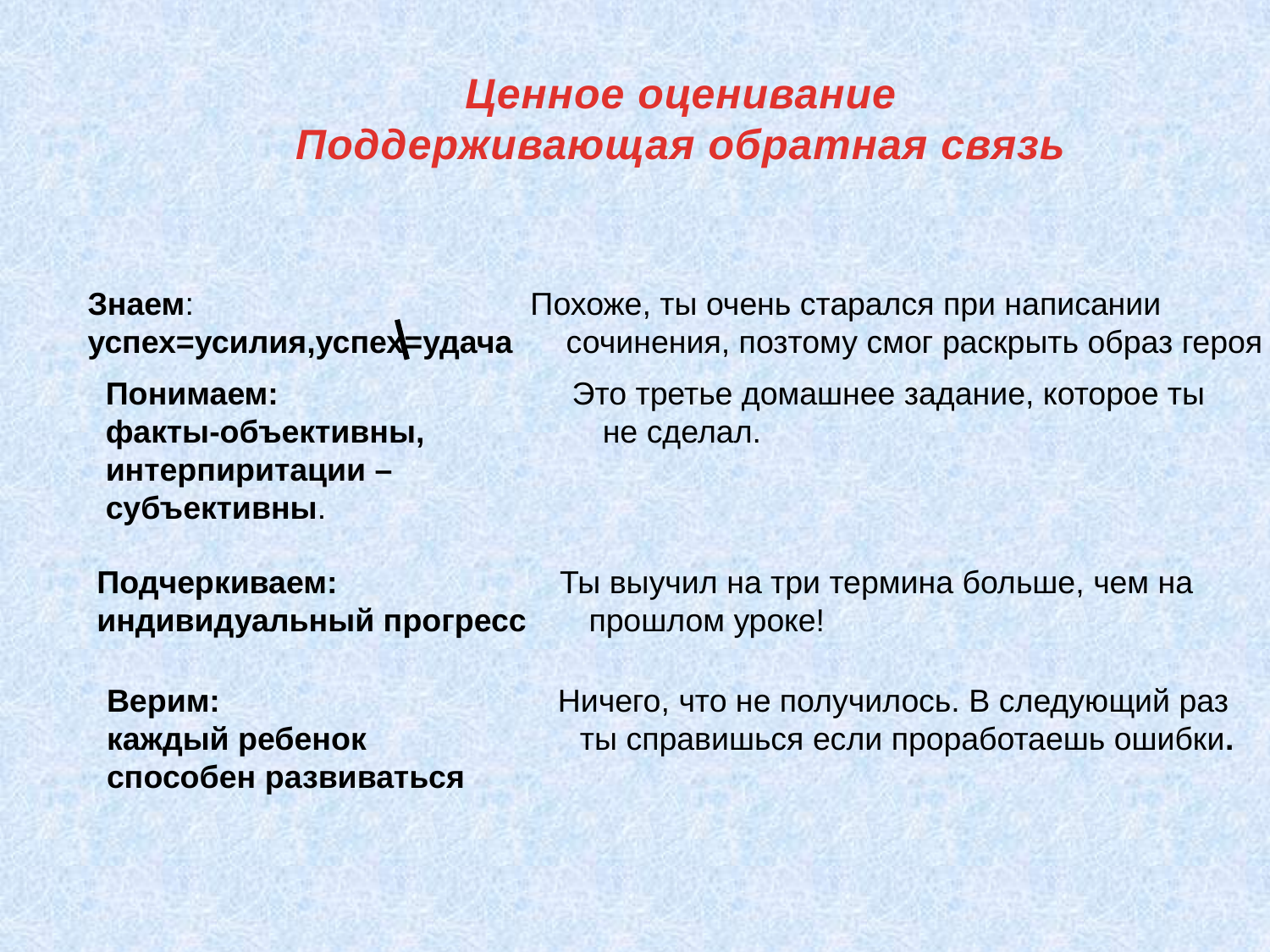

#
Ценное оценивание
Поддерживающая обратная связь
Знаем:                                      Похоже, ты очень старался при написании
успех=усилия,успех=удача      сочинения, позтому смог раскрыть образ героя
Понимаем:                                 Это третье домашнее задание, которое ты
факты-объективны,                    не сделал.
интерпиритации –
субъективны.
Подчеркиваем:                         Ты выучил на три термина больше, чем на
индивидуальный прогресс       прошлом уроке!
Верим:                                      Ничего, что не получилось. В следующий раз
каждый ребенок                        ты справишься если проработаешь ошибки.
способен развиваться